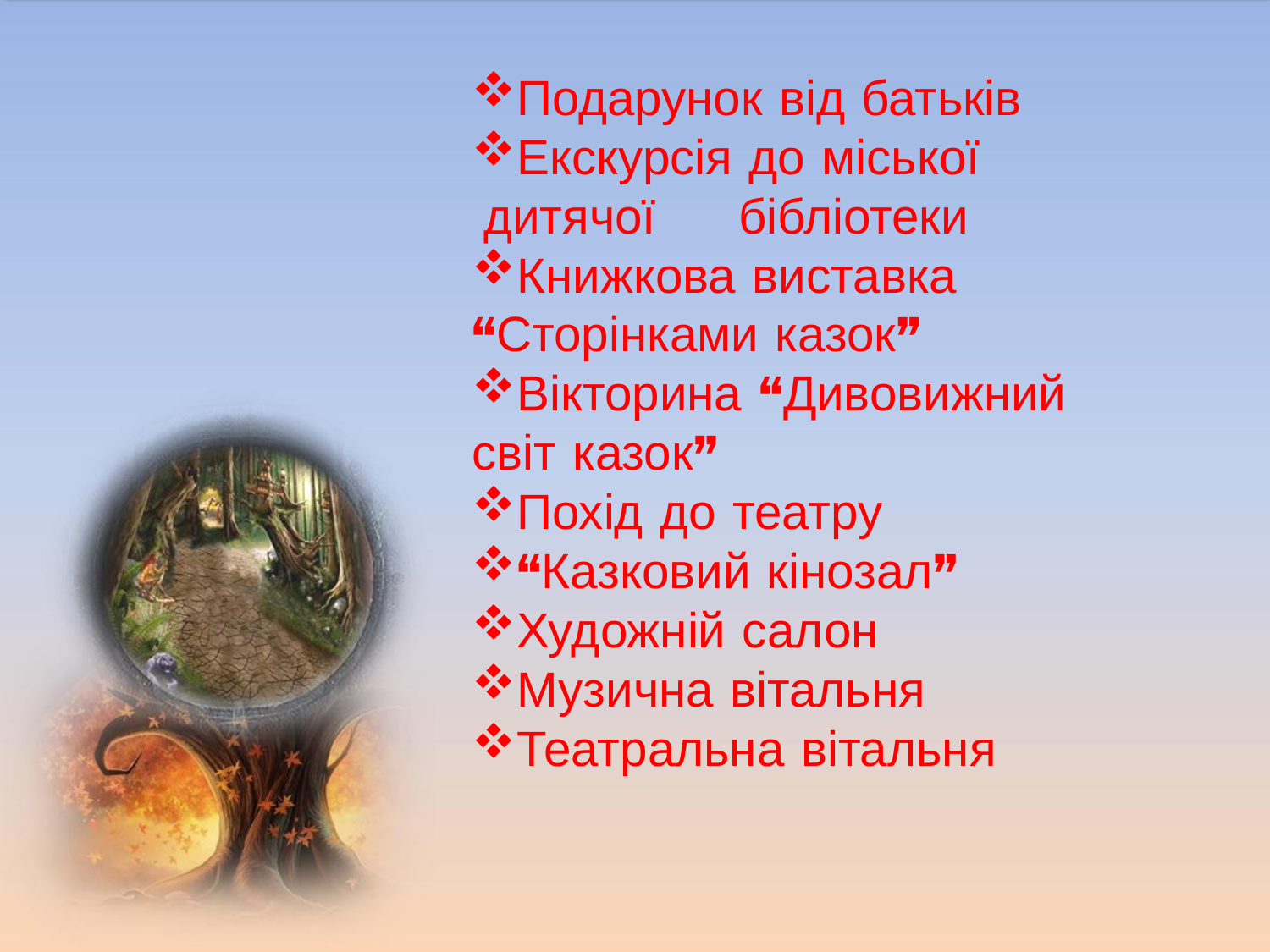

Подарунок від батьків
Екскурсія до міської
дитячої     бібліотеки
Книжкова виставка
“Сторінками казок”
Вікторина “Дивовижний
світ казок”
Похід до театру
“Казковий кінозал”
Художній салон
Музична вітальня
Театральна вітальня